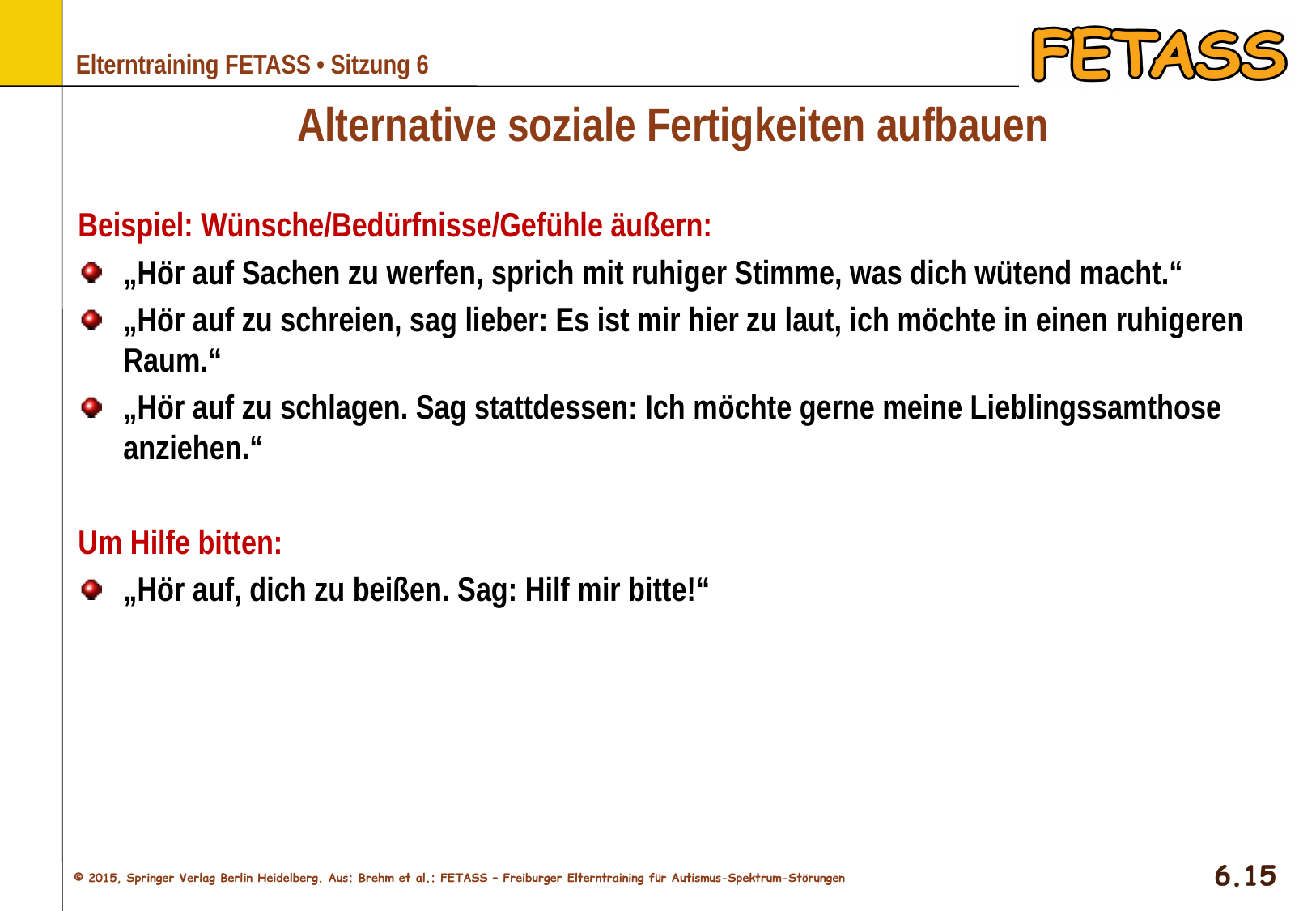

# Alternative soziale Fertigkeiten aufbauen
Beispiel: Wünsche/Bedürfnisse/Gefühle äußern:
„Hör auf Sachen zu werfen, sprich mit ruhiger Stimme, was dich wütend macht.“
„Hör auf zu schreien, sag lieber: Es ist mir hier zu laut, ich möchte in einen ruhigeren Raum.“
„Hör auf zu schlagen. Sag stattdessen: Ich möchte gerne meine Lieblingssamthose anziehen.“

Um Hilfe bitten:
„Hör auf, dich zu beißen. Sag: Hilf mir bitte!“

6.15